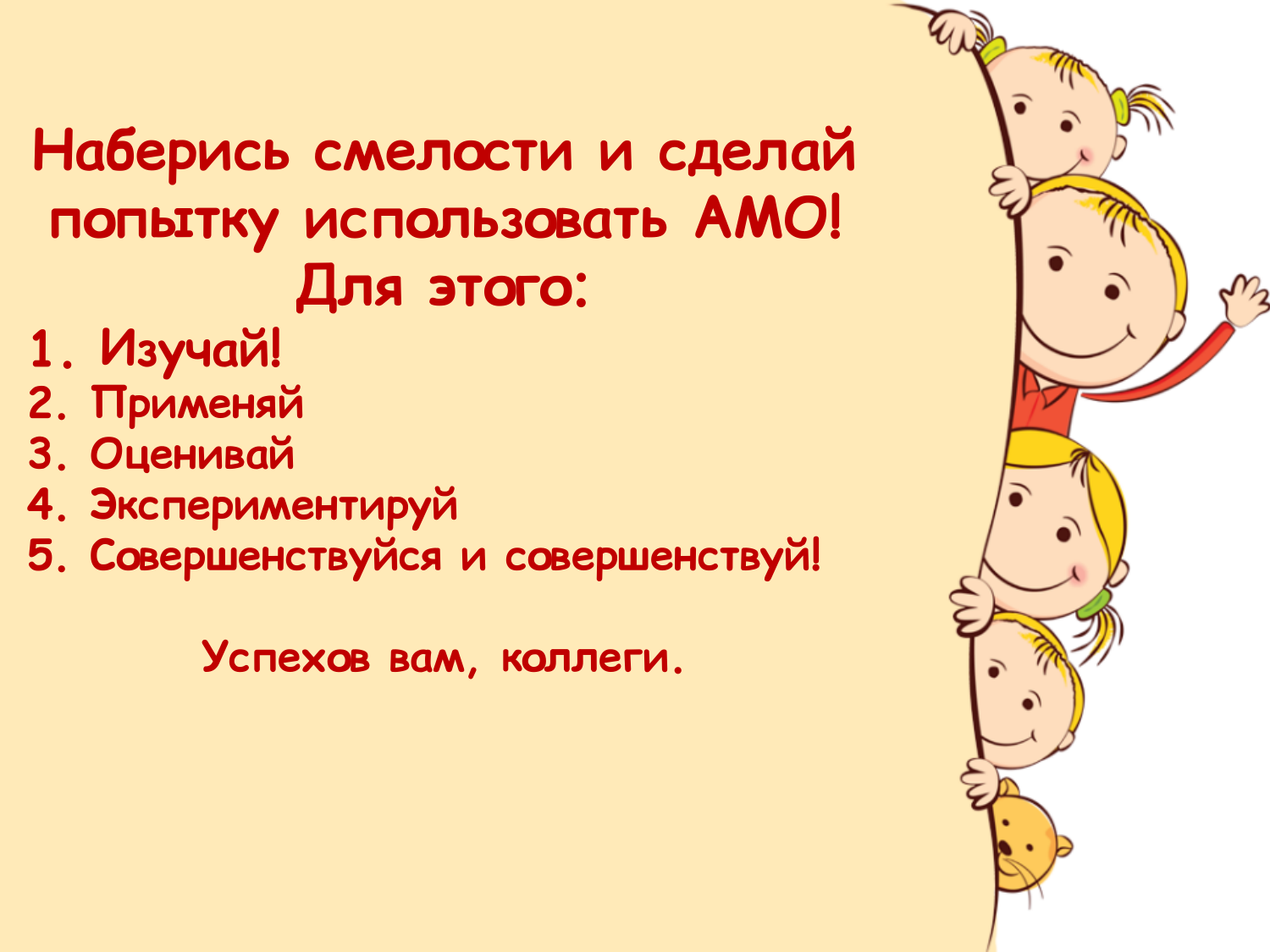

Наберись смелости и сделай попытку использовать АМО!
Для этого:
1. Изучай!
2. Применяй
3. Оценивай
4. Экспериментируй
5. Совершенствуйся и совершенствуй!

Успехов вам, коллеги.